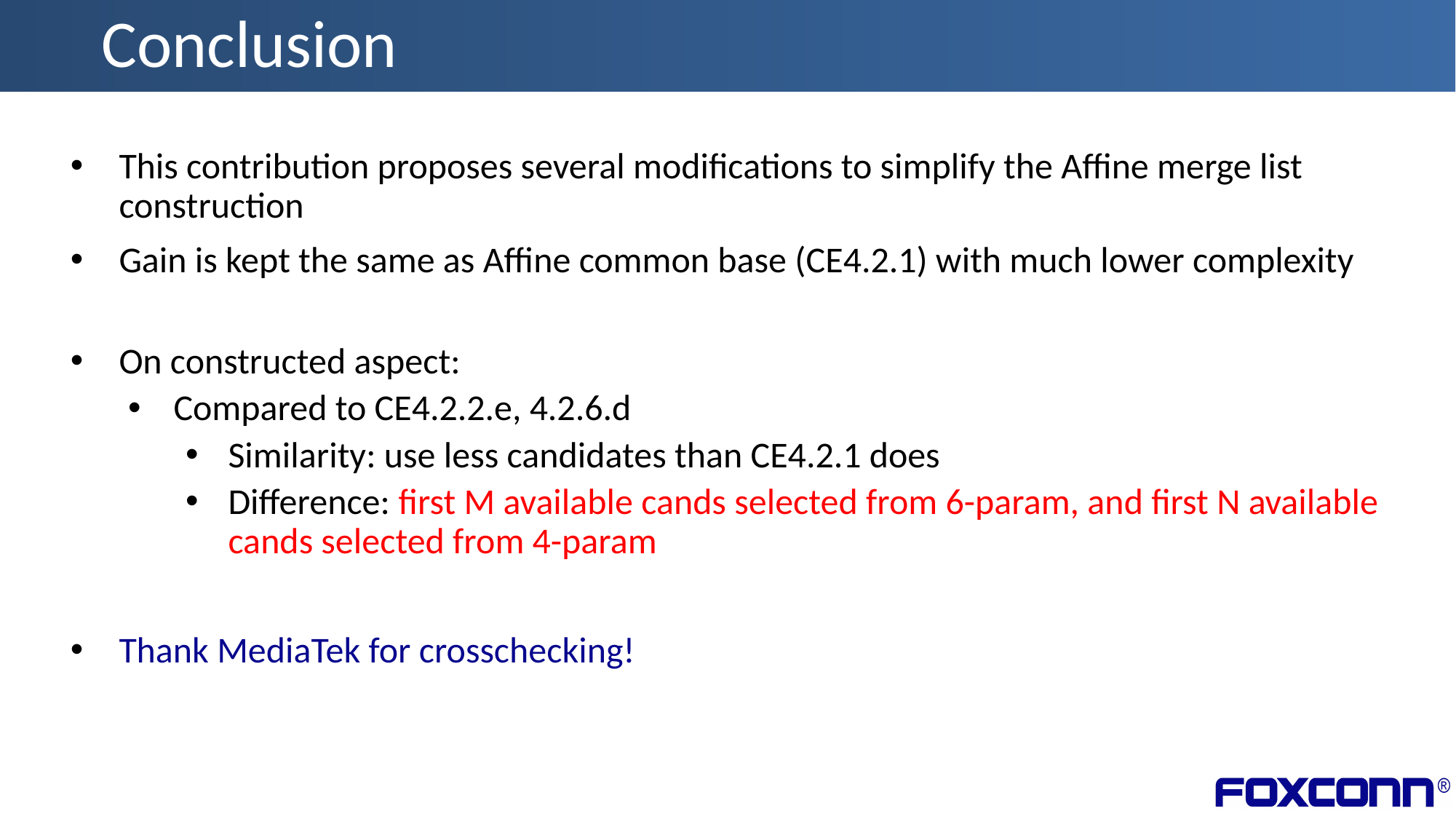

# Conclusion
This contribution proposes several modifications to simplify the Affine merge list construction
Gain is kept the same as Affine common base (CE4.2.1) with much lower complexity

On constructed aspect:
Compared to CE4.2.2.e, 4.2.6.d
Similarity: use less candidates than CE4.2.1 does
Difference: first M available cands selected from 6-param, and first N available cands selected from 4-param

Thank MediaTek for crosschecking!
11